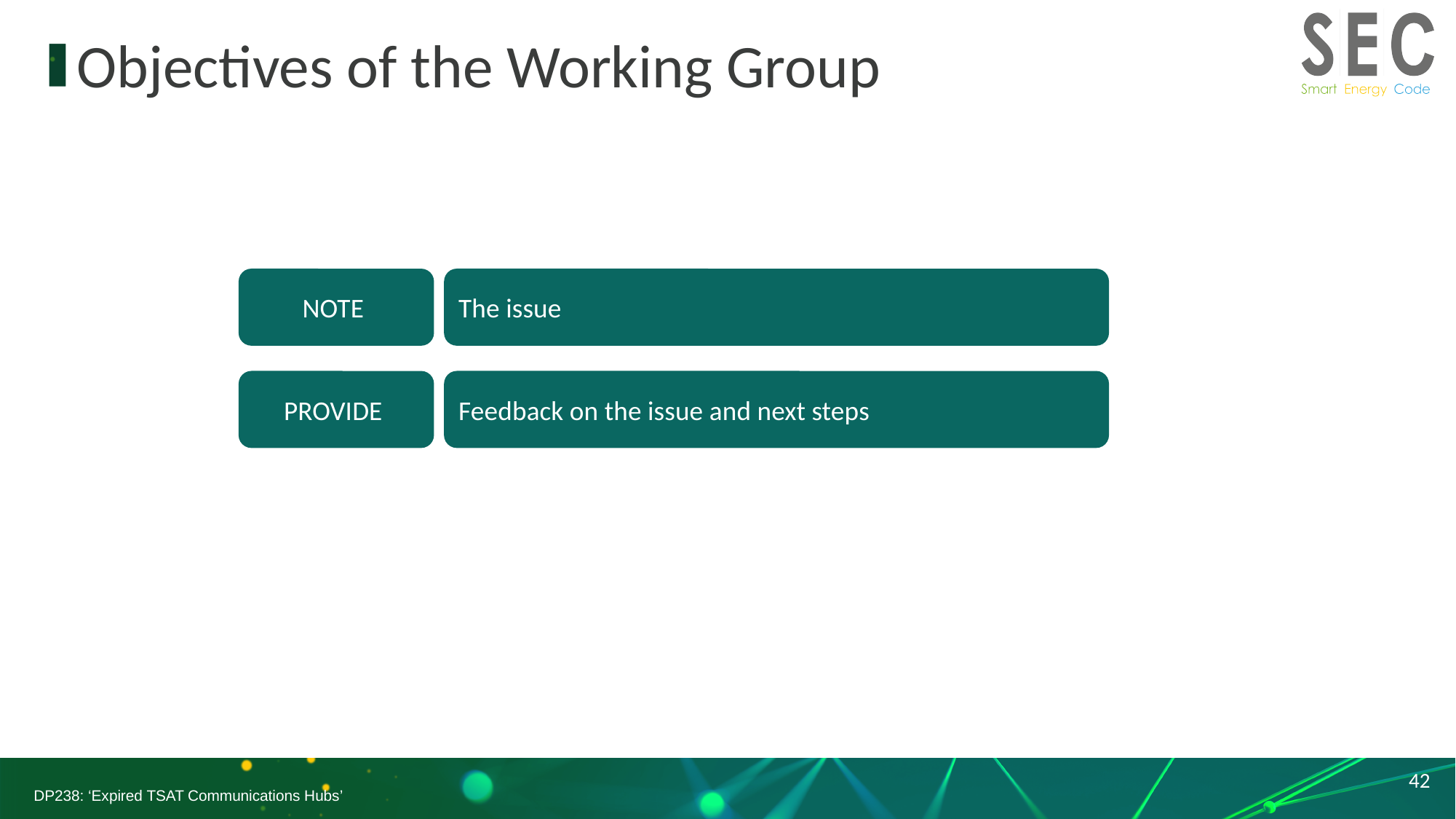

# Objectives of the Working Group
NOTE
The issue
PROVIDE
Feedback on the issue and next steps
42
DP238: ‘Expired TSAT Communications Hubs’